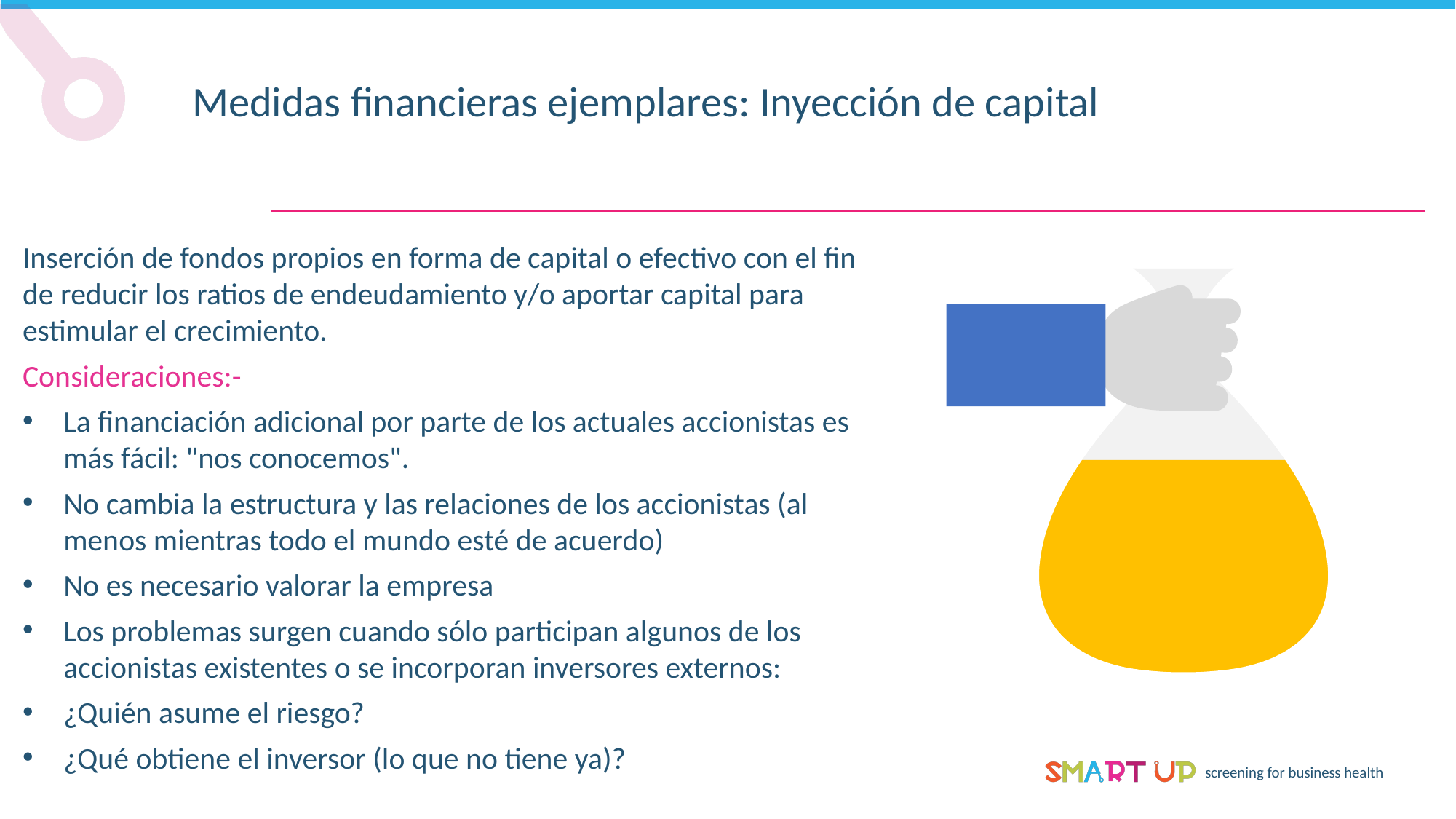

Medidas financieras ejemplares: Inyección de capital
Inserción de fondos propios en forma de capital o efectivo con el fin de reducir los ratios de endeudamiento y/o aportar capital para estimular el crecimiento.
Consideraciones:-
La financiación adicional por parte de los actuales accionistas es más fácil: "nos conocemos".
No cambia la estructura y las relaciones de los accionistas (al menos mientras todo el mundo esté de acuerdo)
No es necesario valorar la empresa
Los problemas surgen cuando sólo participan algunos de los accionistas existentes o se incorporan inversores externos:
¿Quién asume el riesgo?
¿Qué obtiene el inversor (lo que no tiene ya)?